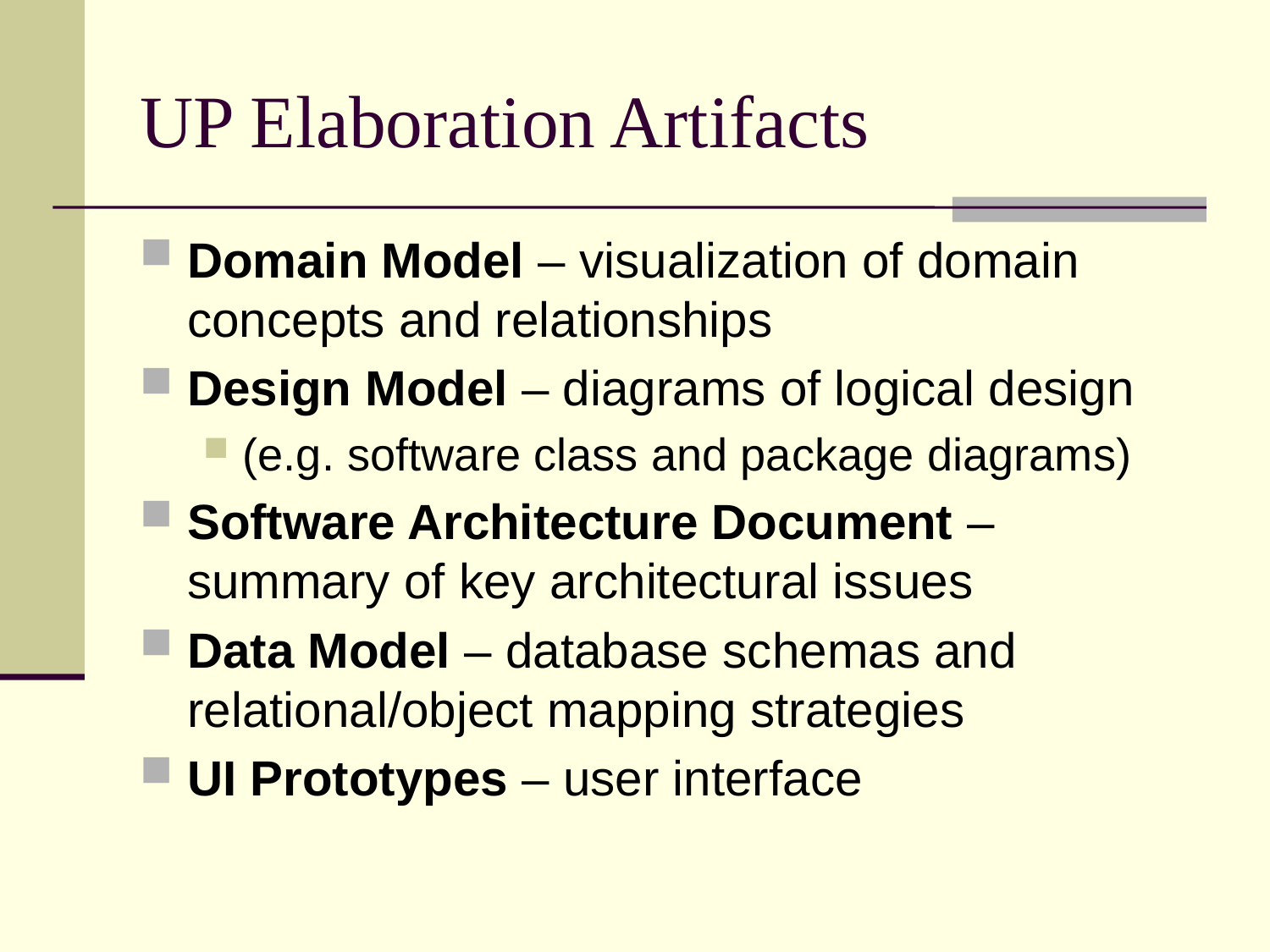

# UP Elaboration Artifacts
Domain Model – visualization of domain concepts and relationships
Design Model – diagrams of logical design
(e.g. software class and package diagrams)
Software Architecture Document – summary of key architectural issues
Data Model – database schemas and relational/object mapping strategies
UI Prototypes – user interface